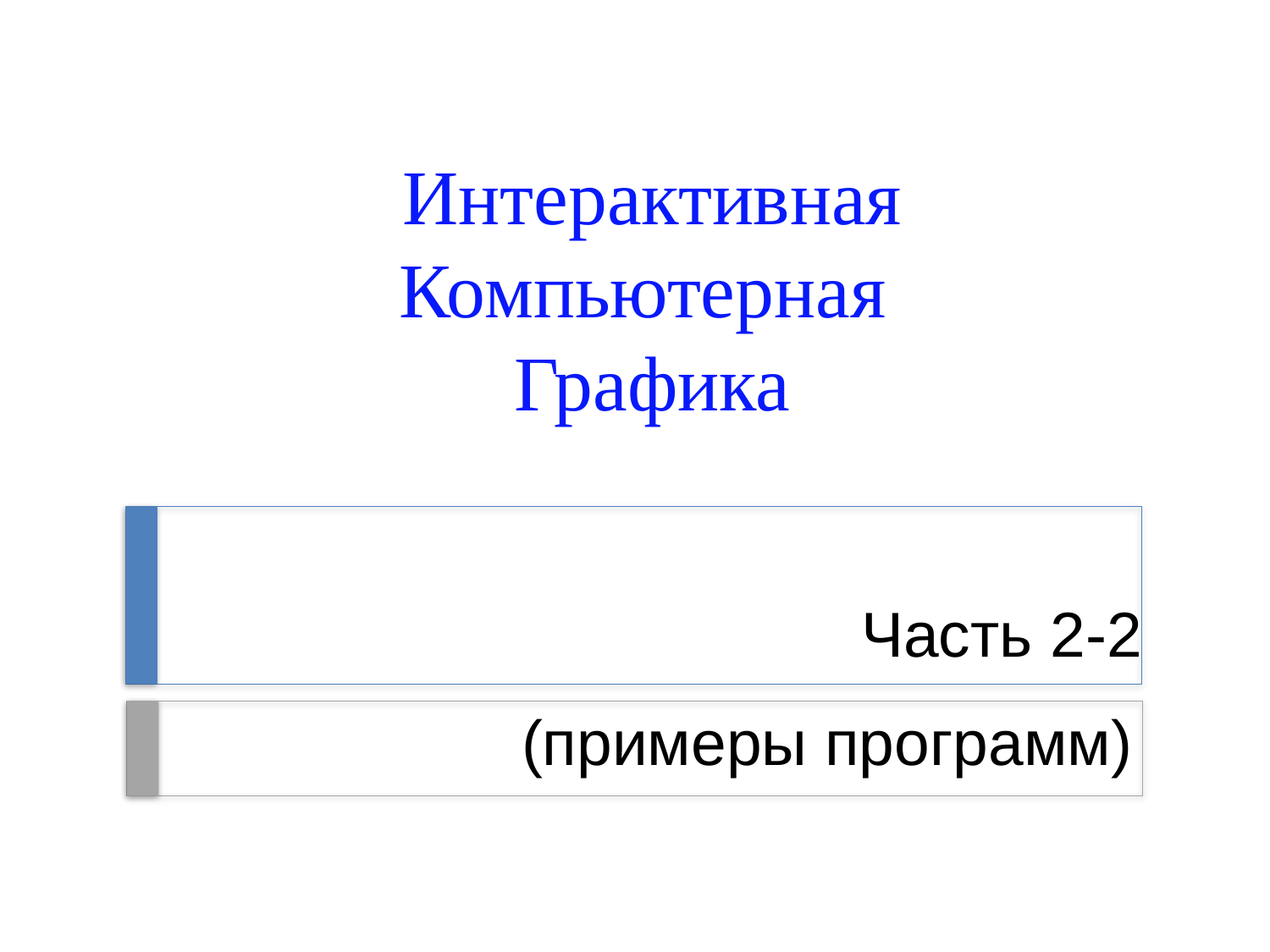

Интерактивная
Компьютерная
Графика
Часть 2-2
# (примеры программ)